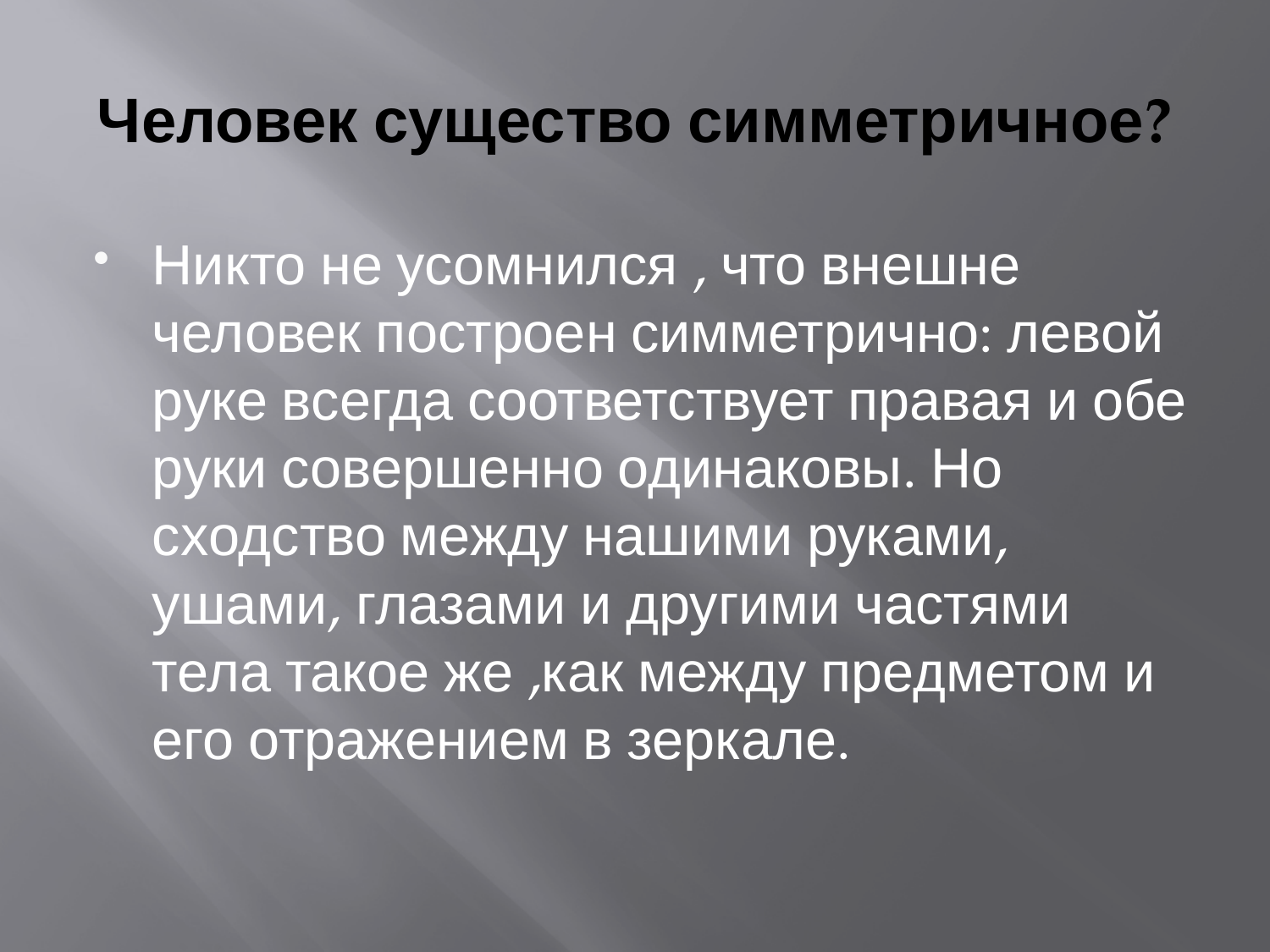

# Человек существо симметричное?
Никто не усомнился , что внешне человек построен симметрично: левой руке всегда соответствует правая и обе руки совершенно одинаковы. Но сходство между нашими руками, ушами, глазами и другими частями тела такое же ,как между предметом и его отражением в зеркале.